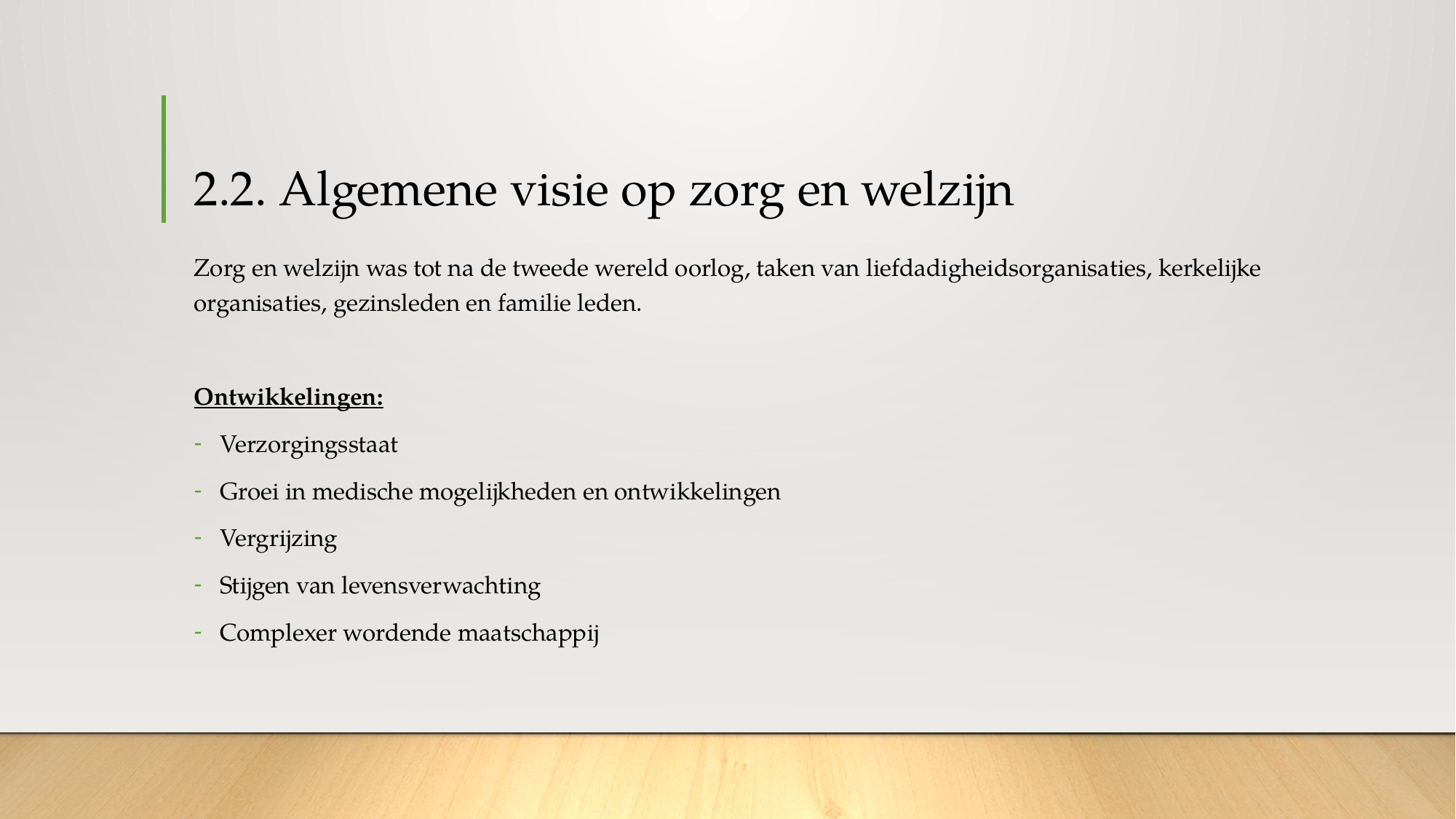

# 2.2. Algemene visie op zorg en welzijn
Zorg en welzijn was tot na de tweede wereld oorlog, taken van liefdadigheidsorganisaties, kerkelijke organisaties, gezinsleden en familie leden.

Ontwikkelingen:
Verzorgingsstaat
Groei in medische mogelijkheden en ontwikkelingen
Vergrijzing
Stijgen van levensverwachting
Complexer wordende maatschappij